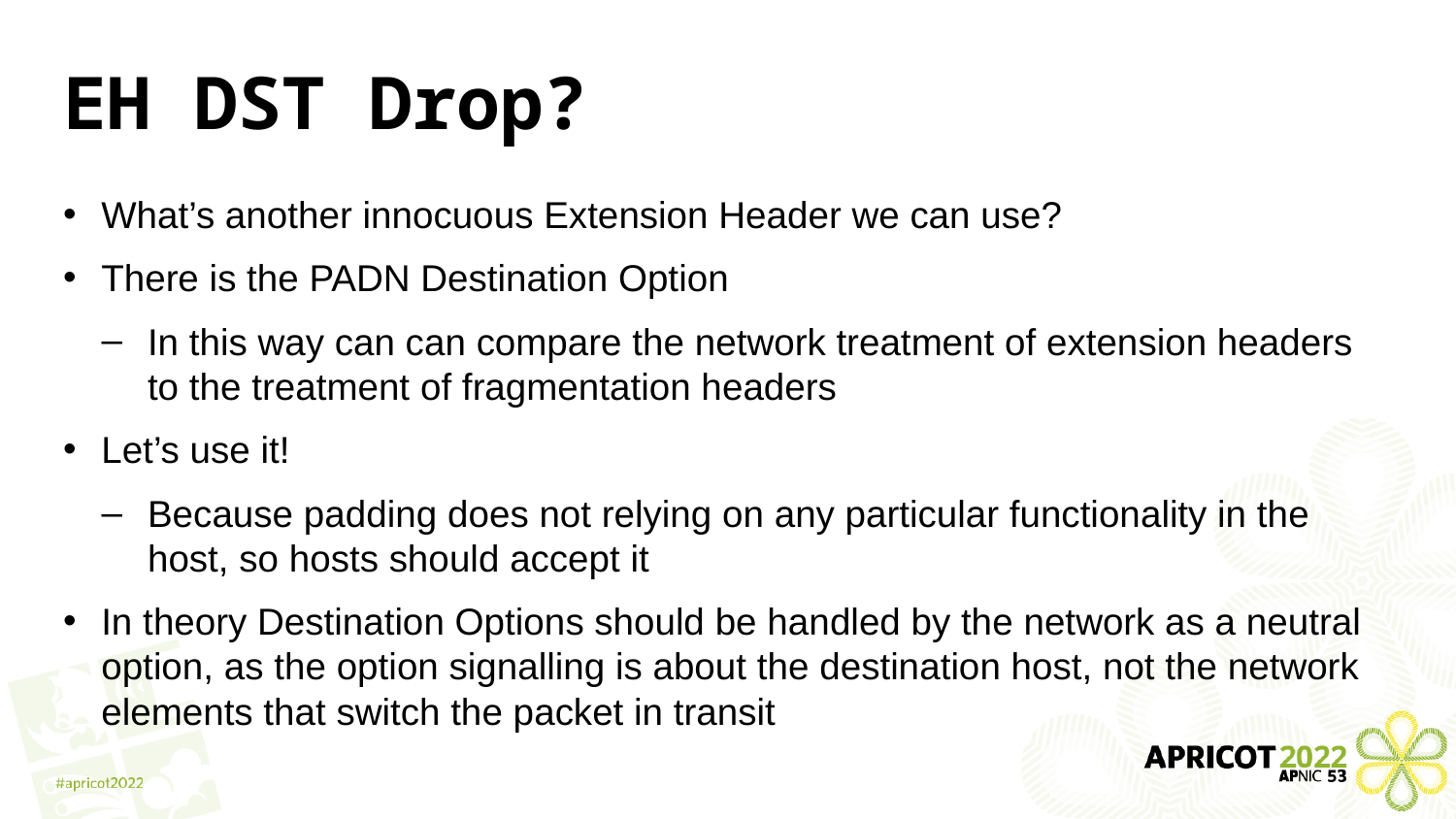

# EH DST Drop?
What’s another innocuous Extension Header we can use?
There is the PADN Destination Option
In this way can can compare the network treatment of extension headers to the treatment of fragmentation headers
Let’s use it!
Because padding does not relying on any particular functionality in the host, so hosts should accept it
In theory Destination Options should be handled by the network as a neutral option, as the option signalling is about the destination host, not the network elements that switch the packet in transit